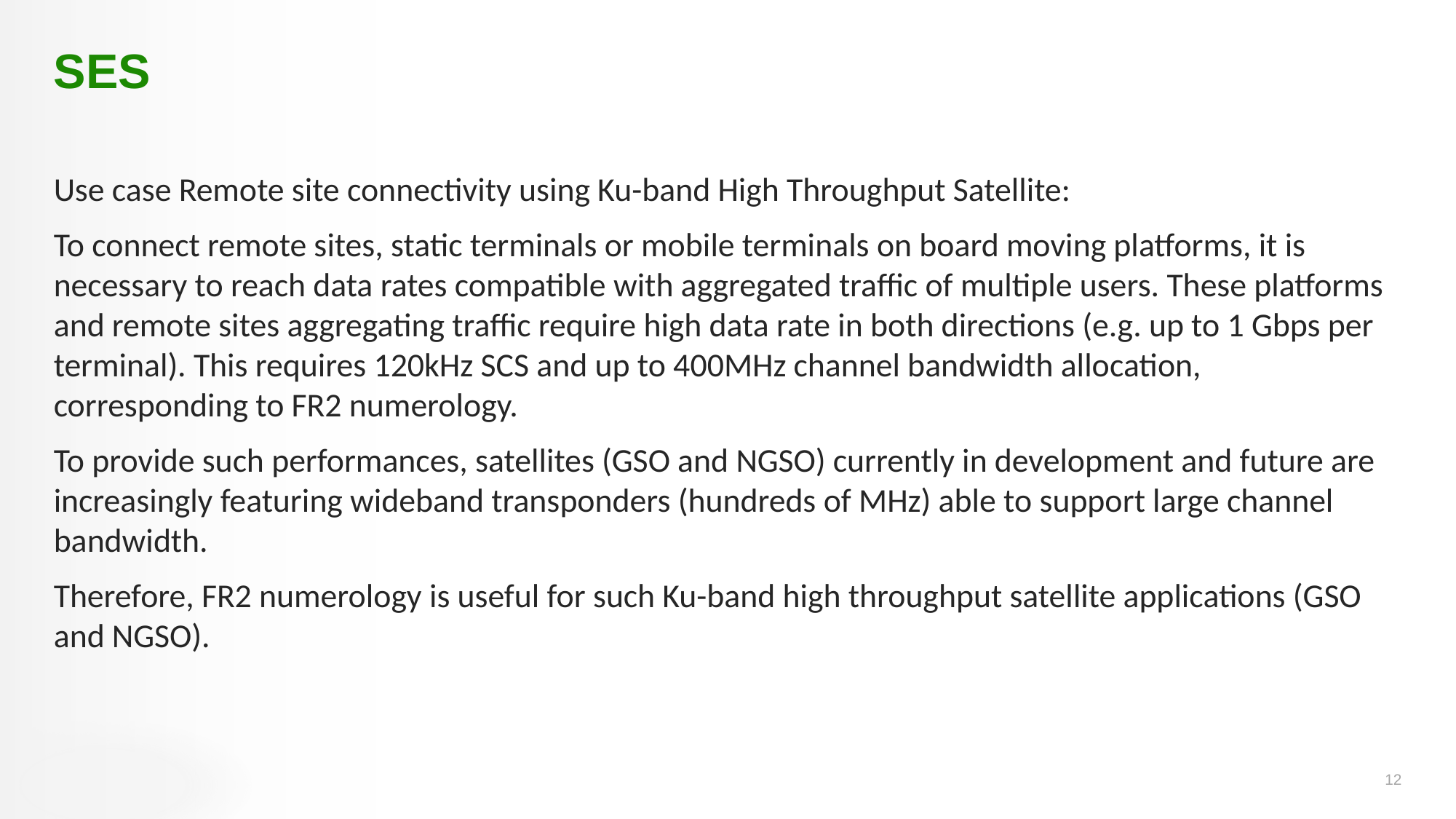

# SES
Use case Remote site connectivity using Ku-band High Throughput Satellite:
To connect remote sites, static terminals or mobile terminals on board moving platforms, it is necessary to reach data rates compatible with aggregated traffic of multiple users. These platforms and remote sites aggregating traffic require high data rate in both directions (e.g. up to 1 Gbps per terminal). This requires 120kHz SCS and up to 400MHz channel bandwidth allocation, corresponding to FR2 numerology.
To provide such performances, satellites (GSO and NGSO) currently in development and future are increasingly featuring wideband transponders (hundreds of MHz) able to support large channel bandwidth.
Therefore, FR2 numerology is useful for such Ku-band high throughput satellite applications (GSO and NGSO).